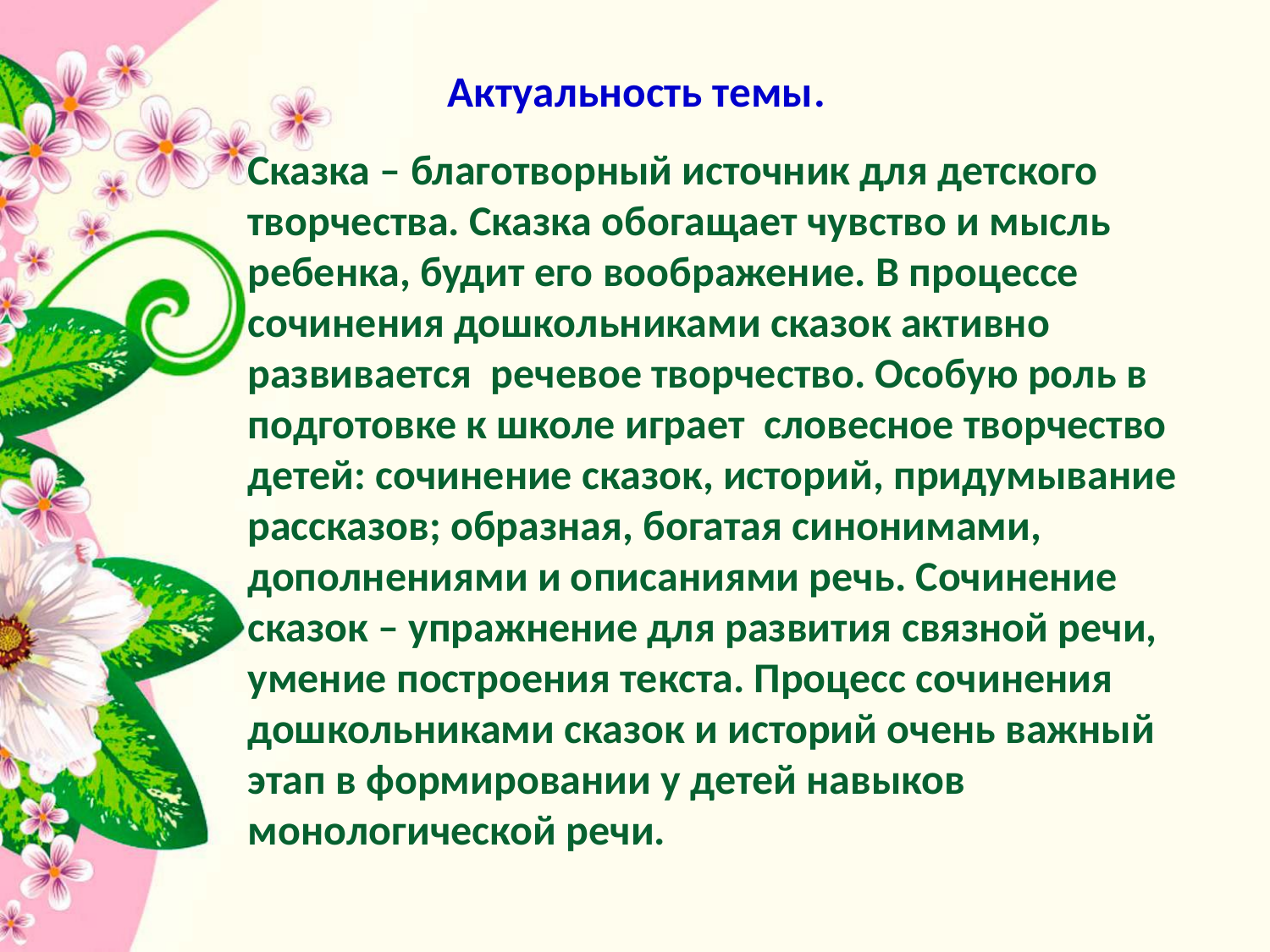

# Актуальность темы.
Сказка – благотворный источник для детского творчества. Сказка обогащает чувство и мысль ребенка, будит его воображение. В процессе сочинения дошкольниками сказок активно развивается  речевое творчество. Особую роль в подготовке к школе играет  словесное творчество детей: сочинение сказок, историй, придумывание рассказов; образная, богатая синонимами, дополнениями и описаниями речь. Сочинение сказок – упражнение для развития связной речи, умение построения текста. Процесс сочинения дошкольниками сказок и историй очень важный этап в формировании у детей навыков монологической речи.